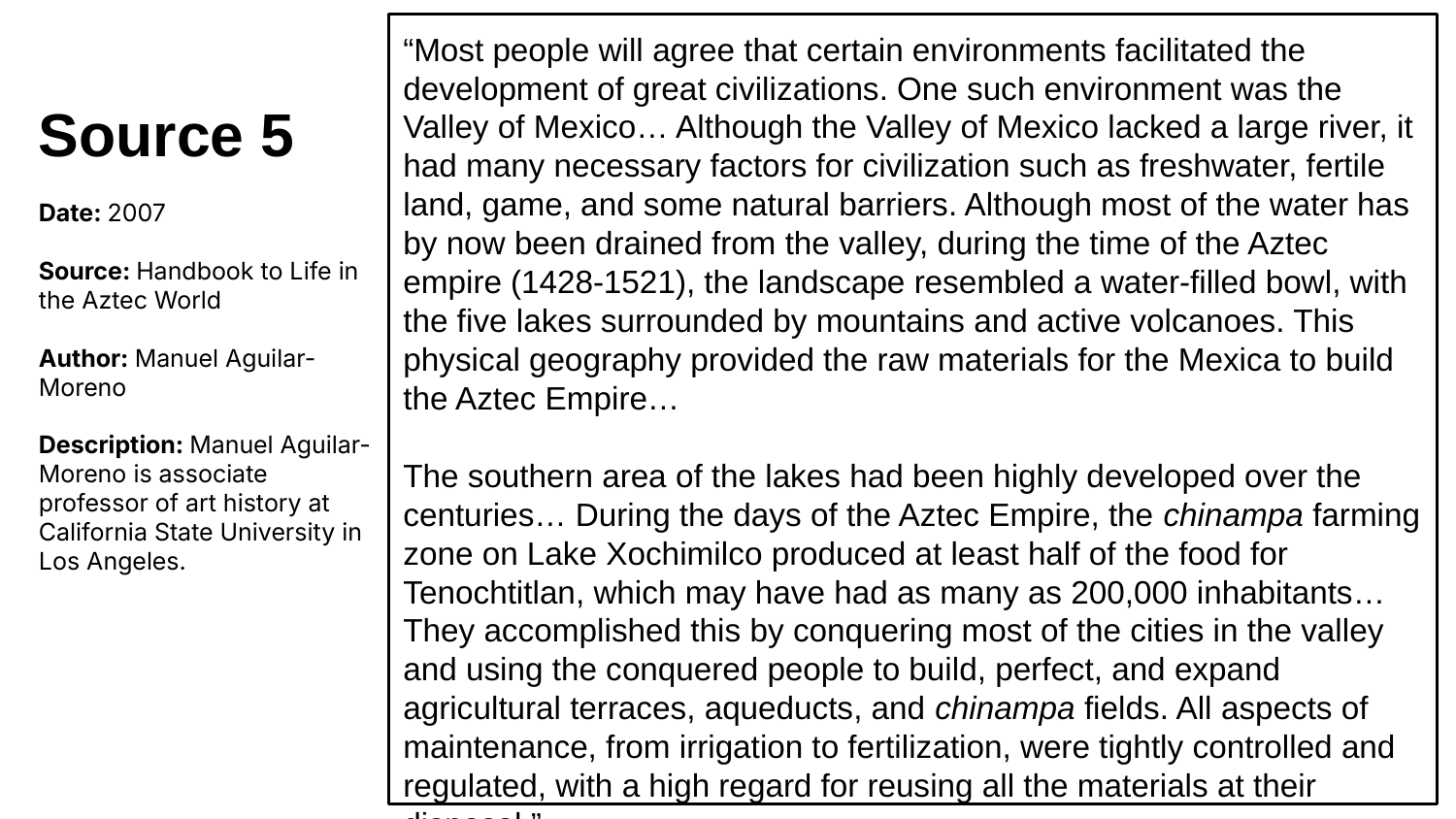

“Most people will agree that certain environments facilitated the development of great civilizations. One such environment was the Valley of Mexico… Although the Valley of Mexico lacked a large river, it had many necessary factors for civilization such as freshwater, fertile land, game, and some natural barriers. Although most of the water has by now been drained from the valley, during the time of the Aztec empire (1428-1521), the landscape resembled a water-filled bowl, with the five lakes surrounded by mountains and active volcanoes. This physical geography provided the raw materials for the Mexica to build the Aztec Empire…

The southern area of the lakes had been highly developed over the centuries… During the days of the Aztec Empire, the chinampa farming zone on Lake Xochimilco produced at least half of the food for Tenochtitlan, which may have had as many as 200,000 inhabitants… They accomplished this by conquering most of the cities in the valley and using the conquered people to build, perfect, and expand agricultural terraces, aqueducts, and chinampa fields. All aspects of maintenance, from irrigation to fertilization, were tightly controlled and regulated, with a high regard for reusing all the materials at their disposal.”
Source 5

Date: 2007

Source: Handbook to Life in the Aztec World

Author: Manuel Aguilar-Moreno

Description: Manuel Aguilar-Moreno is associate professor of art history at California State University in Los Angeles.